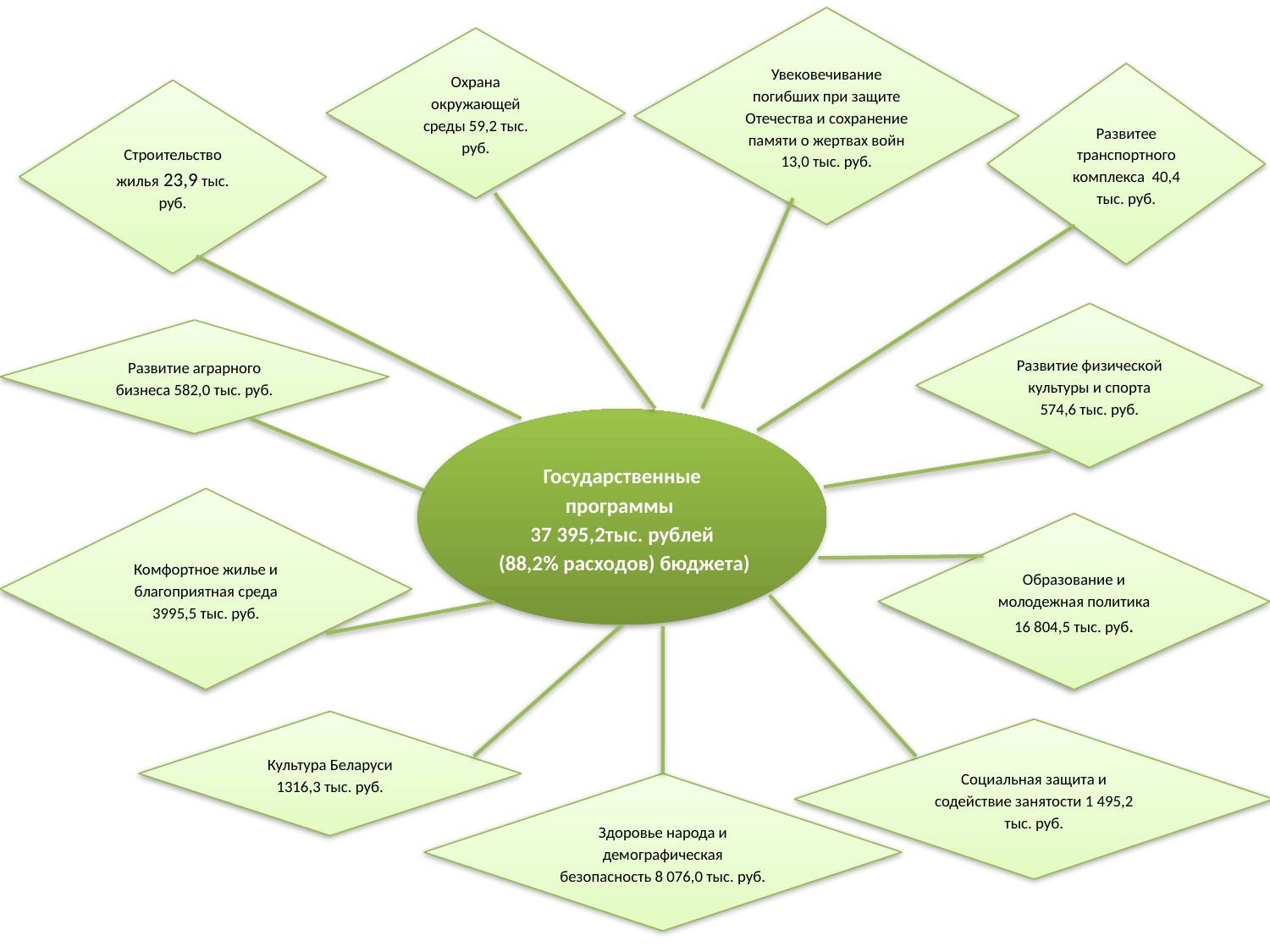

Увековечивание погибших при защите Отечества и сохранение памяти о жертвах войн 13,0 тыс. руб.
Охрана окружающей среды 59,2 тыс. руб.
Развитее транспортного комплекса  40,4 тыс. руб.
Строительство жилья 23,9 тыс. руб.
Развитие физической культуры и спорта 574,6 тыс. руб.
Развитие аграрного бизнеса 582,0 тыс. руб.
Государственные программы
37 395,2тыс. рублей
 (88,2% расходов) бюджета)
Комфортное жилье и благоприятная среда 3995,5 тыс. руб.
Образование и молодежная политика 16 804,5 тыс. руб.
Культура Беларуси 1316,3 тыс. руб.
Социальная защита и содействие занятости 1 495,2 тыс. руб.
Здоровье народа и демографическая безопасность 8 076,0 тыс. руб.